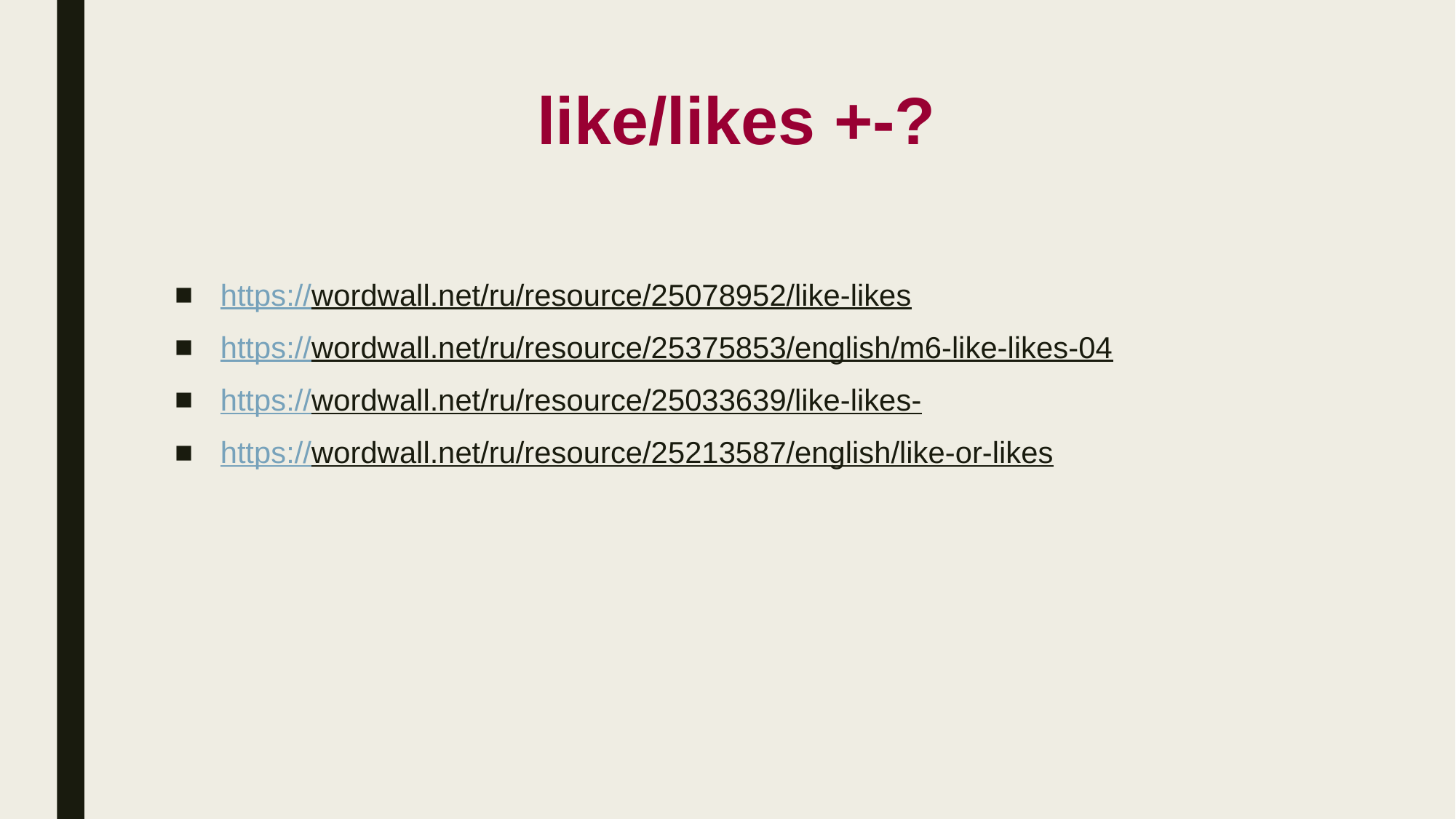

# like/likes +-?
https://wordwall.net/ru/resource/25078952/like-likes
https://wordwall.net/ru/resource/25375853/english/m6-like-likes-04
https://wordwall.net/ru/resource/25033639/like-likes-
https://wordwall.net/ru/resource/25213587/english/like-or-likes